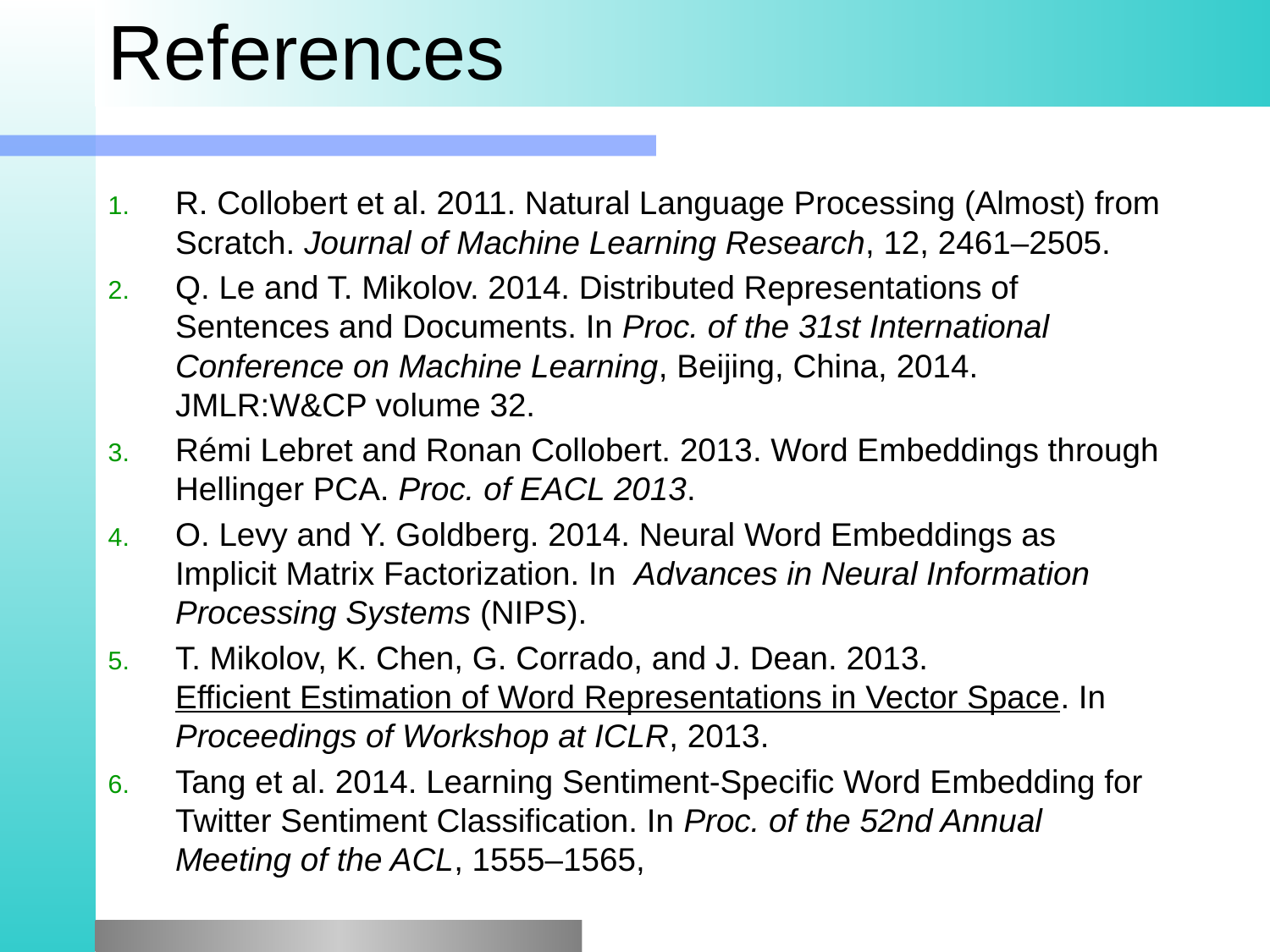

# References
R. Collobert et al. 2011. Natural Language Processing (Almost) from Scratch. Journal of Machine Learning Research, 12, 2461–2505.
Q. Le and T. Mikolov. 2014. Distributed Representations of Sentences and Documents. In Proc. of the 31st International Conference on Machine Learning, Beijing, China, 2014. JMLR:W&CP volume 32.
Rémi Lebret and Ronan Collobert. 2013. Word Embeddings through Hellinger PCA. Proc. of EACL 2013.
O. Levy and Y. Goldberg. 2014. Neural Word Embeddings as Implicit Matrix Factorization. In  Advances in Neural Information Processing Systems (NIPS).
T. Mikolov, K. Chen, G. Corrado, and J. Dean. 2013. Efficient Estimation of Word Representations in Vector Space. In Proceedings of Workshop at ICLR, 2013.
Tang et al. 2014. Learning Sentiment-Specific Word Embedding for Twitter Sentiment Classification. In Proc. of the 52nd Annual Meeting of the ACL, 1555–1565,